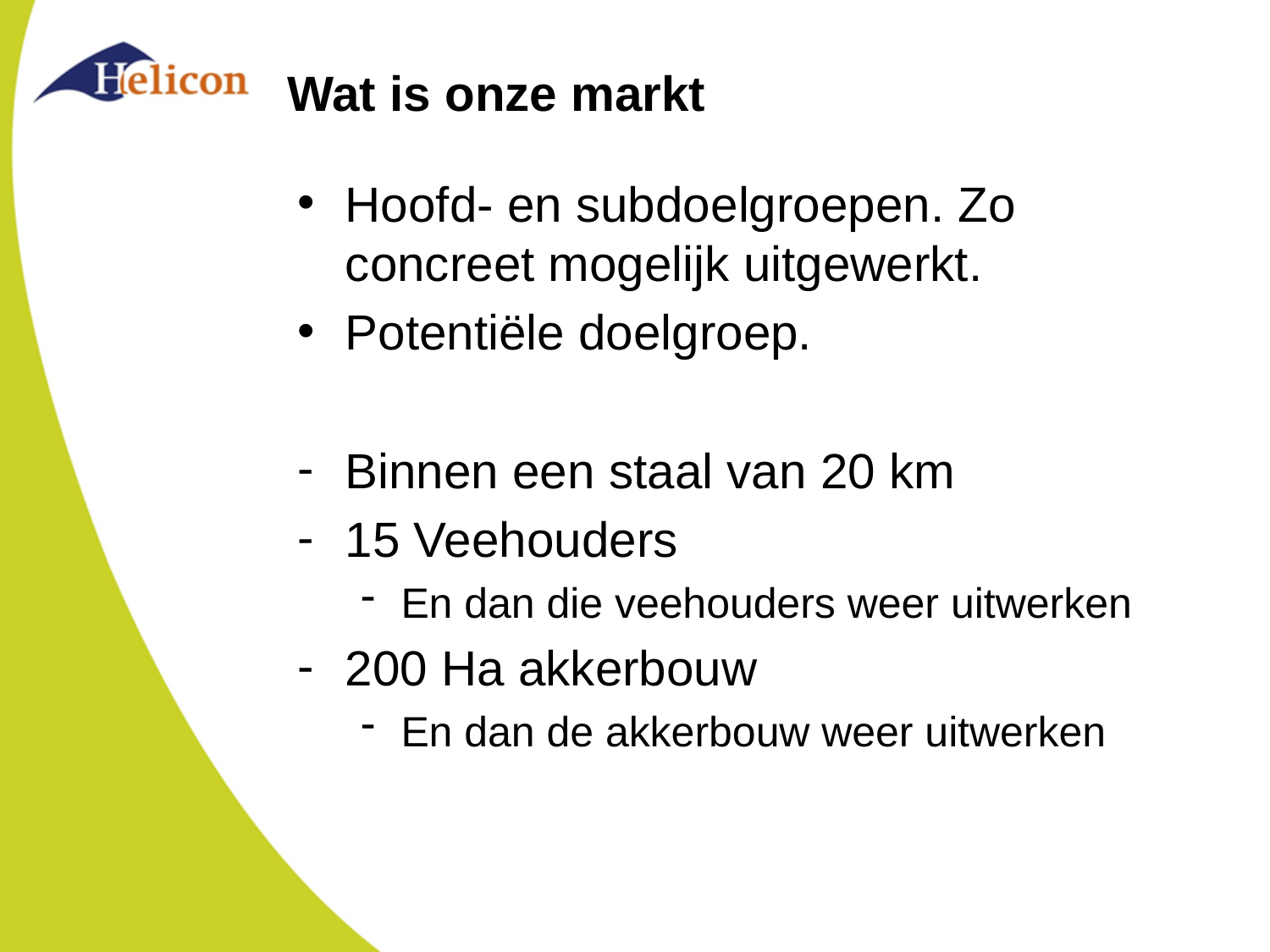

# Wat is onze markt
Hoofd- en subdoelgroepen. Zo concreet mogelijk uitgewerkt.
Potentiële doelgroep.

Binnen een staal van 20 km
15 Veehouders
En dan die veehouders weer uitwerken
200 Ha akkerbouw
En dan de akkerbouw weer uitwerken